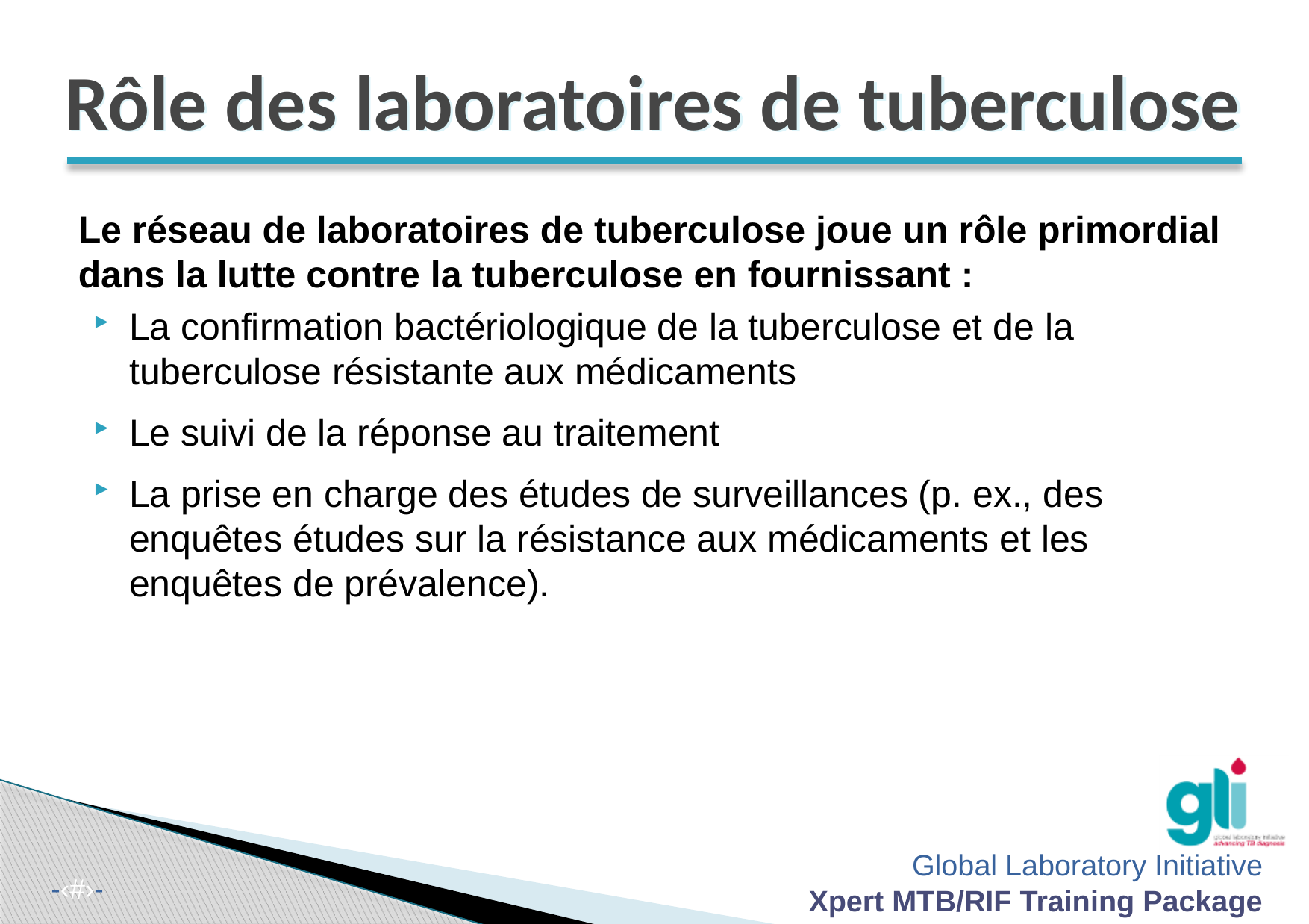

# Rôle des laboratoires de tuberculose
Le réseau de laboratoires de tuberculose joue un rôle primordial dans la lutte contre la tuberculose en fournissant :
La confirmation bactériologique de la tuberculose et de la tuberculose résistante aux médicaments
Le suivi de la réponse au traitement
La prise en charge des études de surveillances (p. ex., des enquêtes études sur la résistance aux médicaments et les enquêtes de prévalence).